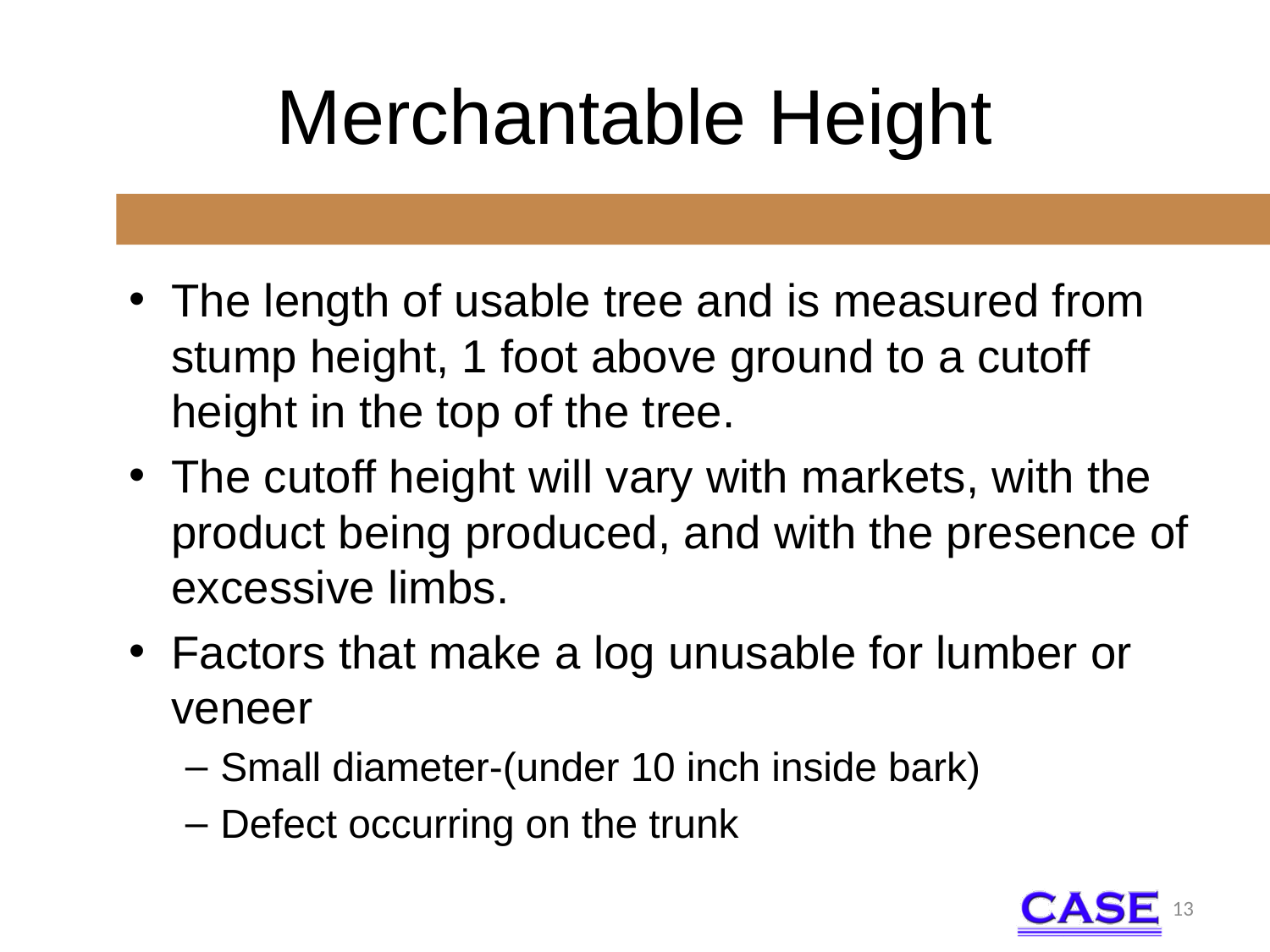

# Merchantable Height
The length of usable tree and is measured from stump height, 1 foot above ground to a cutoff height in the top of the tree.
The cutoff height will vary with markets, with the product being produced, and with the presence of excessive limbs.
Factors that make a log unusable for lumber or veneer
Small diameter-(under 10 inch inside bark)
Defect occurring on the trunk
13